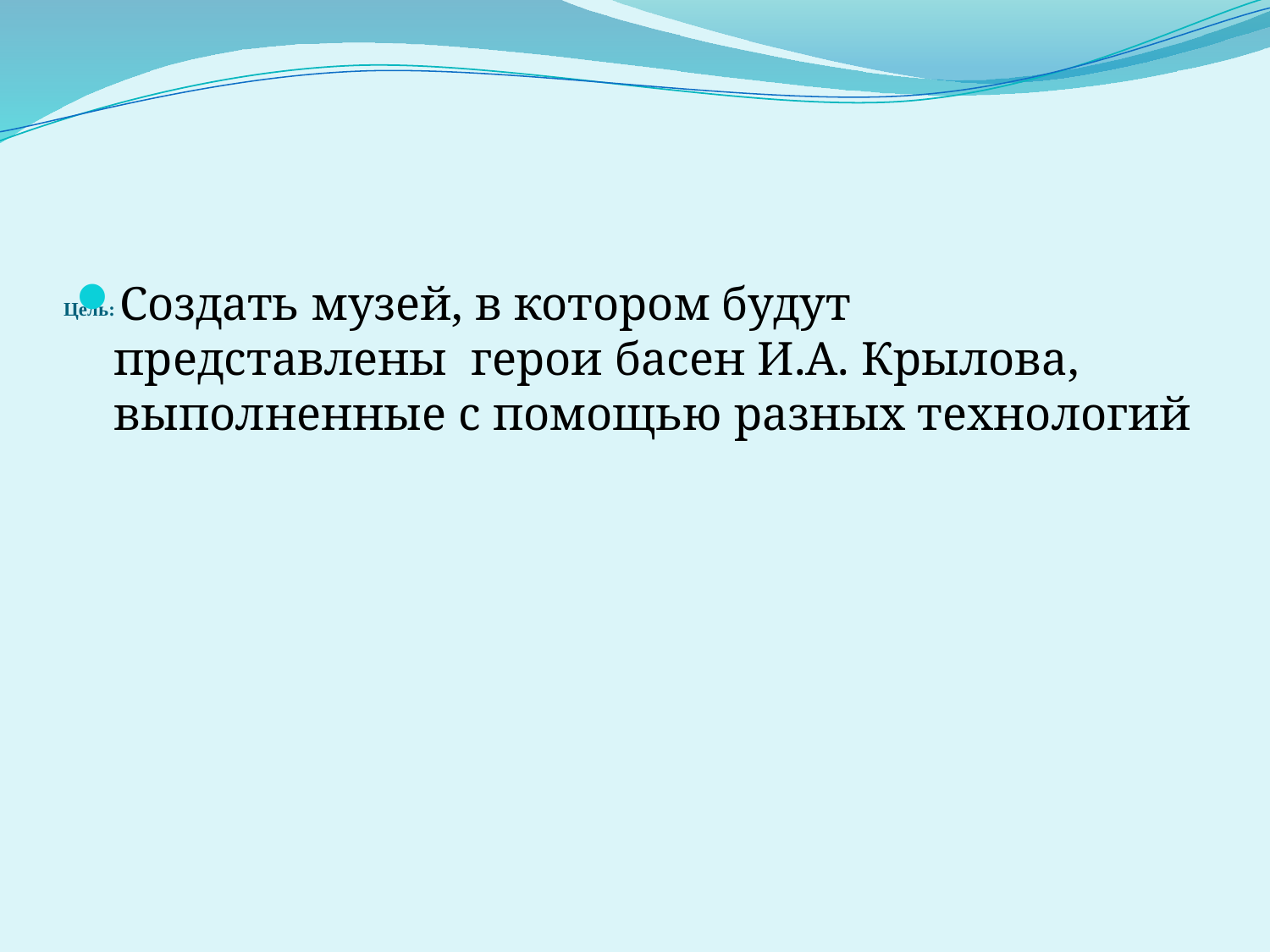

# Цель:
Создать музей, в котором будут представлены  герои басен И.А. Крылова, выполненные с помощью разных технологий